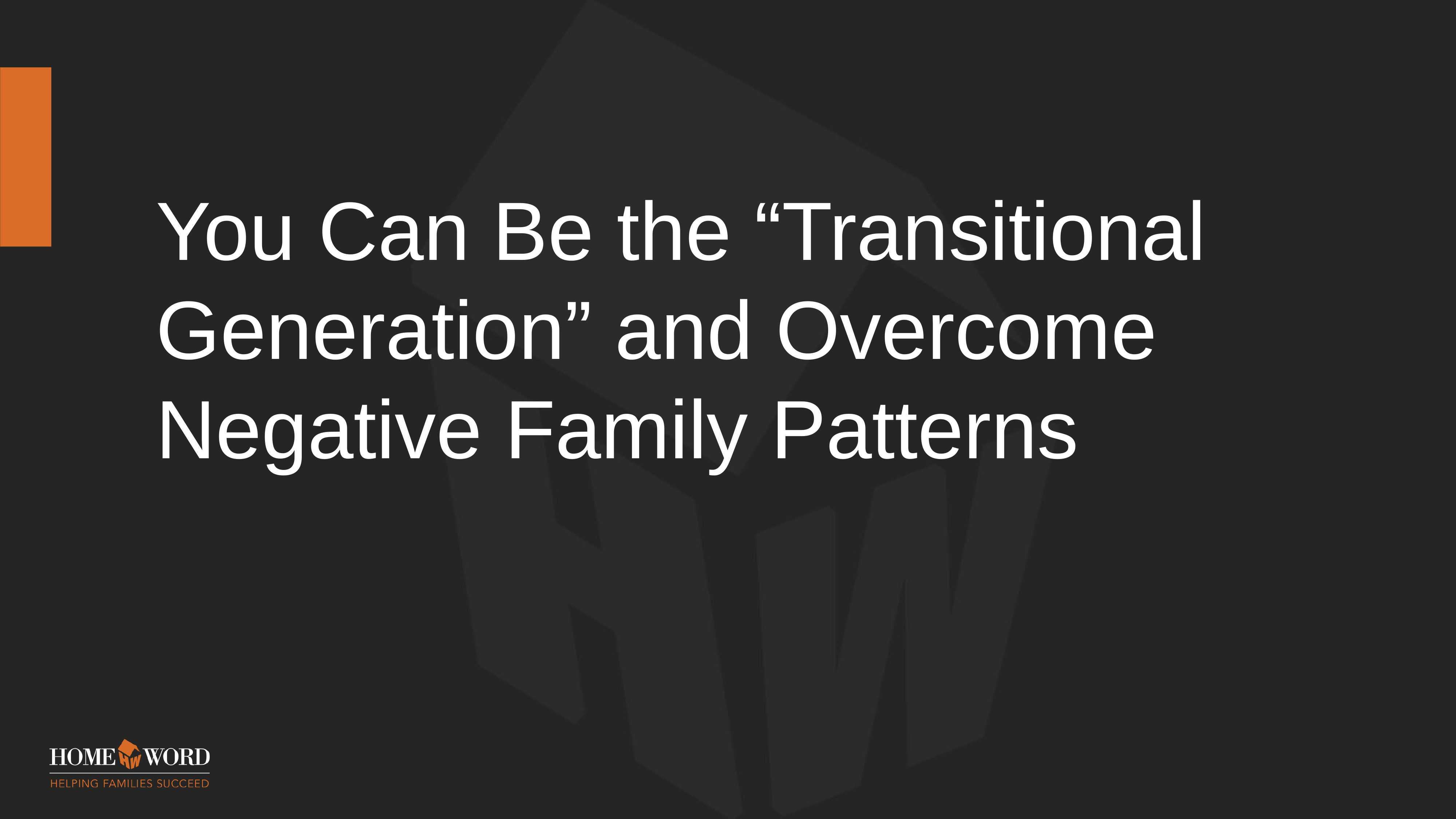

# You Can Be the “Transitional Generation” and Overcome Negative Family Patterns